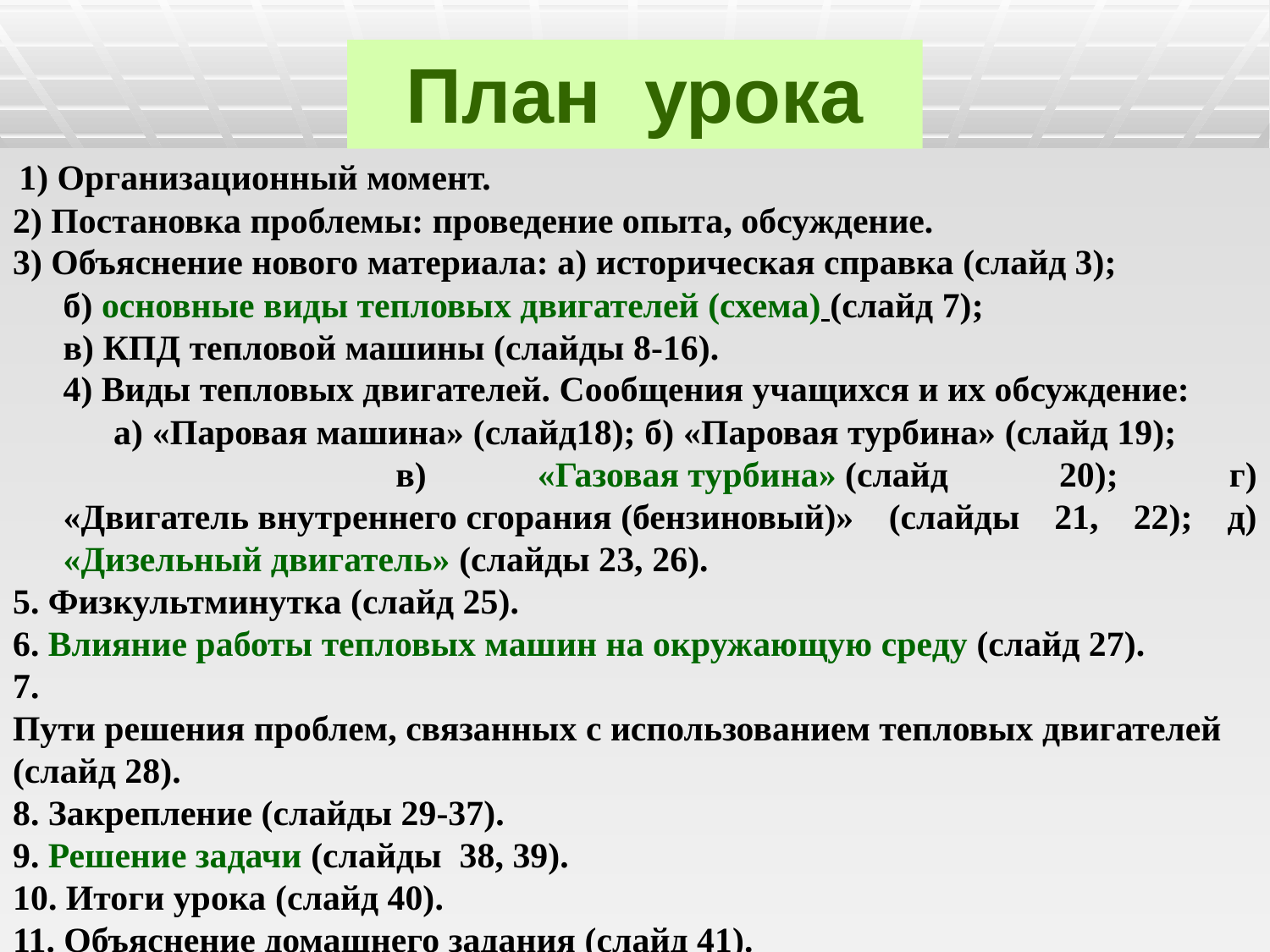

План  урока
 1) Организационный момент.
2) Постановка проблемы: проведение опыта, обсуждение.
3) Объяснение нового материала: а) историческая справка (слайд 3);
б) основные виды тепловых двигателей (схема) (слайд 7);
в) КПД тепловой машины (слайды 8-16).
4) Виды тепловых двигателей. Сообщения учащихся и их обсуждение:
а) «Паровая машина» (слайд18); б) «Паровая турбина» (слайд 19);             в) «Газовая турбина» (слайд 20); г) «Двигатель внутреннего сгорания (бензиновый)» (слайды 21, 22); д) «Дизельный двигатель» (слайды 23, 26).
5. Физкультминутка (слайд 25).
6. Влияние работы тепловых машин на окружающую среду (слайд 27).
7. Пути решения проблем, связанных с использованием тепловых двигателей (слайд 28).
8. Закрепление (слайды 29-37).
9. Решение задачи (слайды  38, 39).
10. Итоги урока (слайд 40).
11. Объяснение домашнего задания (слайд 41).
12. Список информационных ресурсов, использованных для подготовки к уроку (слайд 42).
2